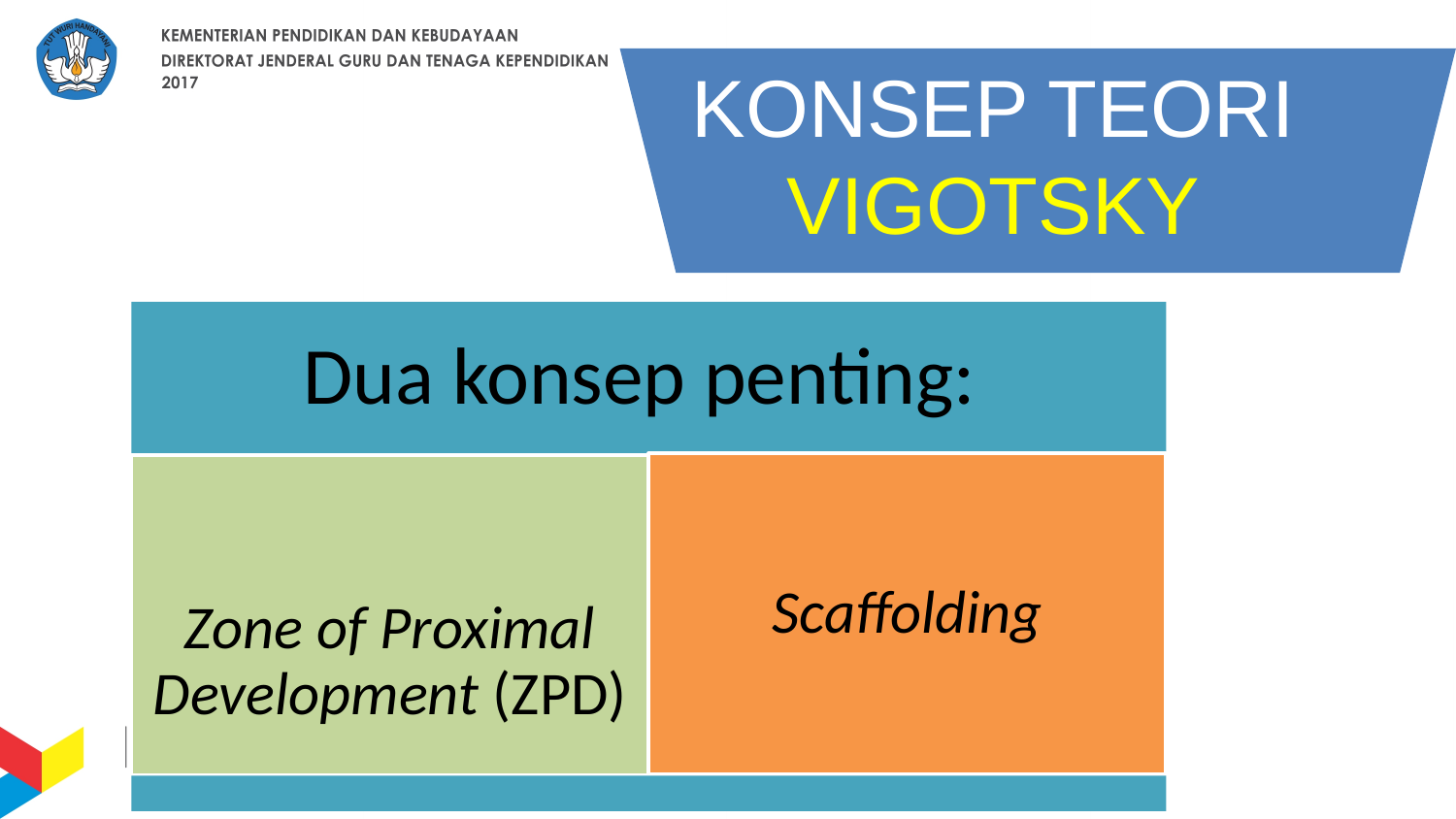

KONSEP TEORI VIGOTSKY
Dua konsep penting:

Zone of Proximal Development (ZPD)
Scaffolding